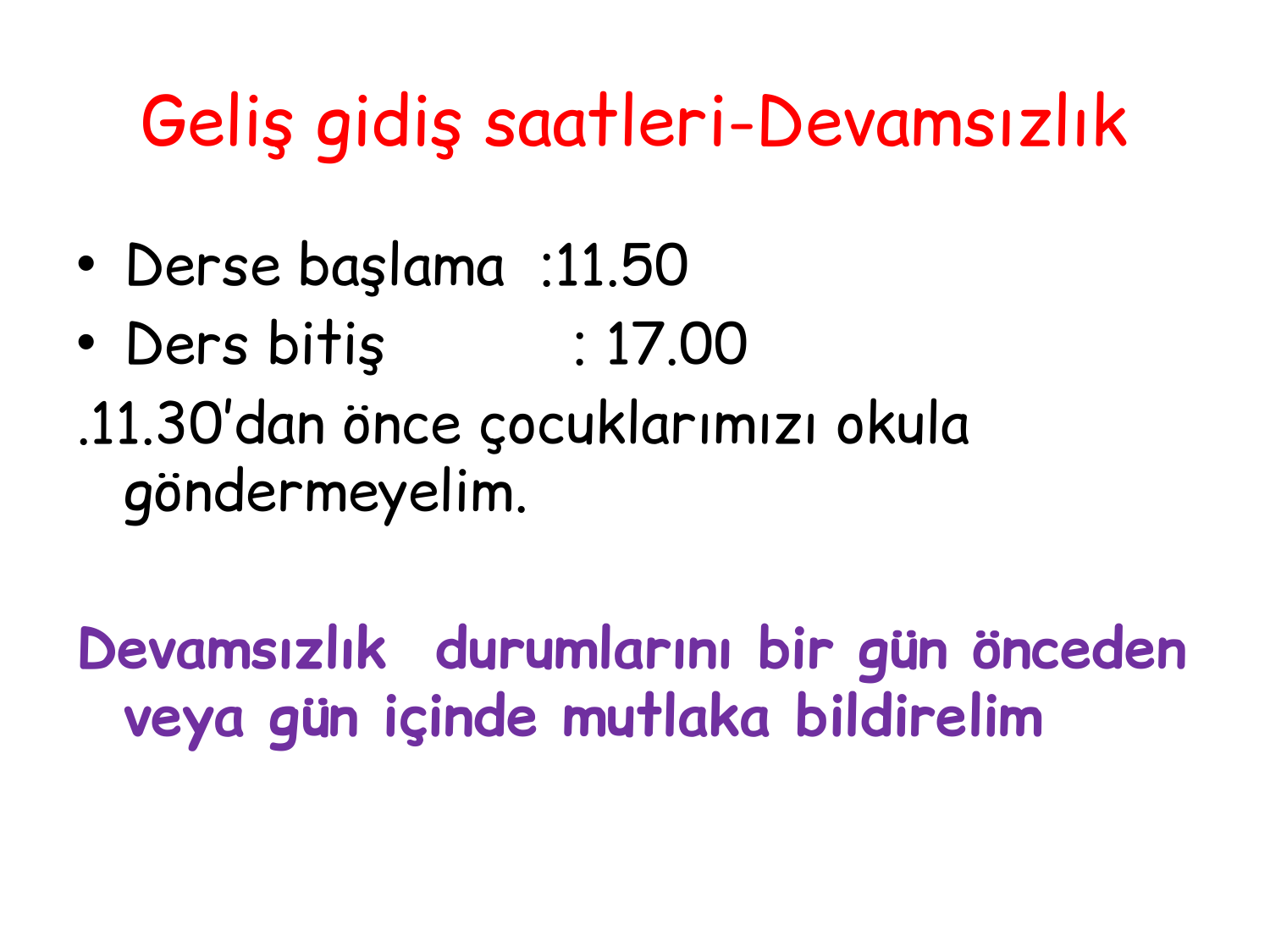

# Geliş gidiş saatleri-Devamsızlık
Derse başlama  :11.50
Ders bitiş           : 17.00
.11.30’dan önce çocuklarımızı okula göndermeyelim.

Devamsızlık  durumlarını bir gün önceden veya gün içinde mutlaka bildirelim